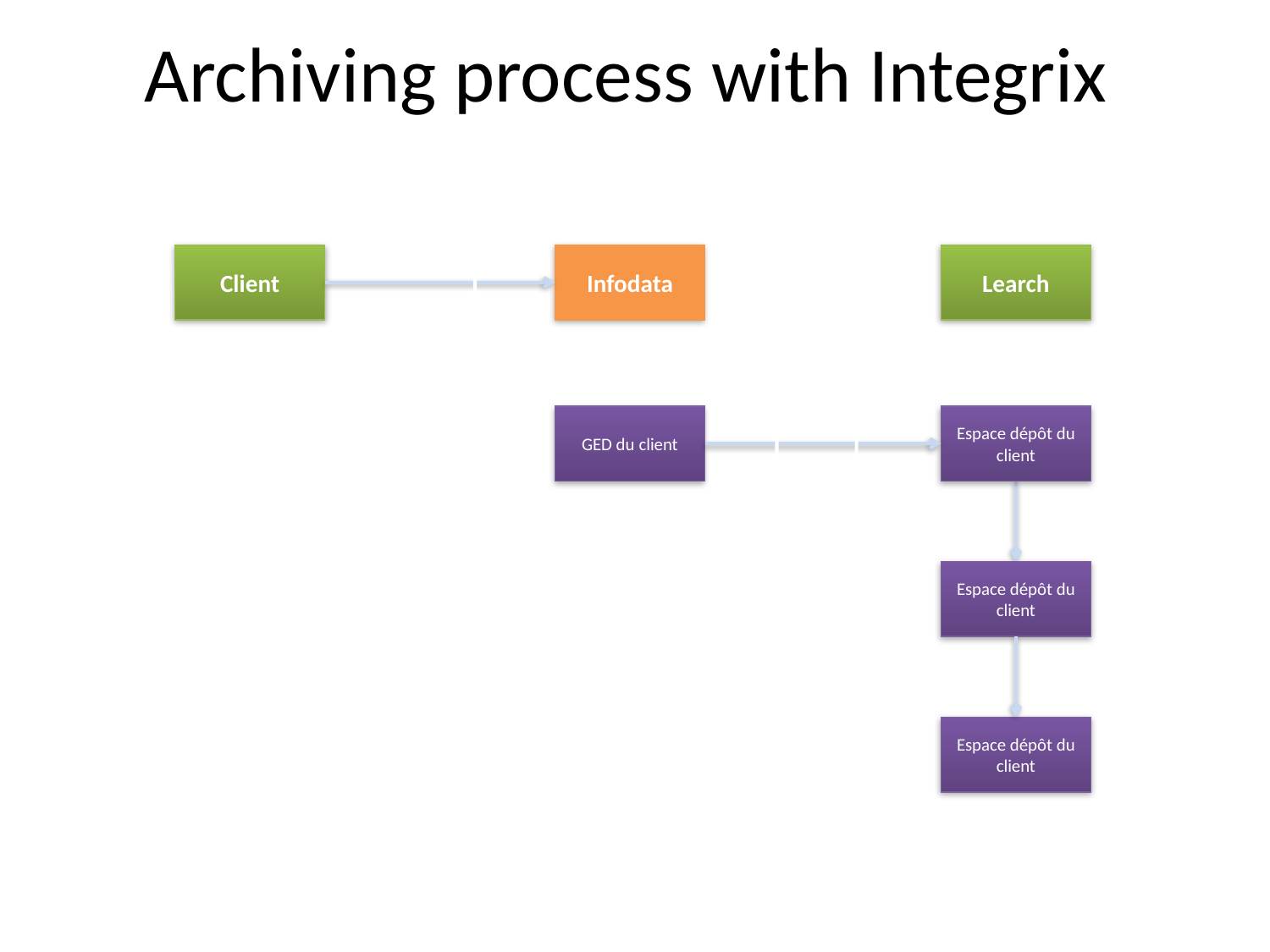

# Archiving process with Integrix

Client
Infodata
Learch
GED du client
Espace dépôt du client
Espace dépôt du client
Espace dépôt du client